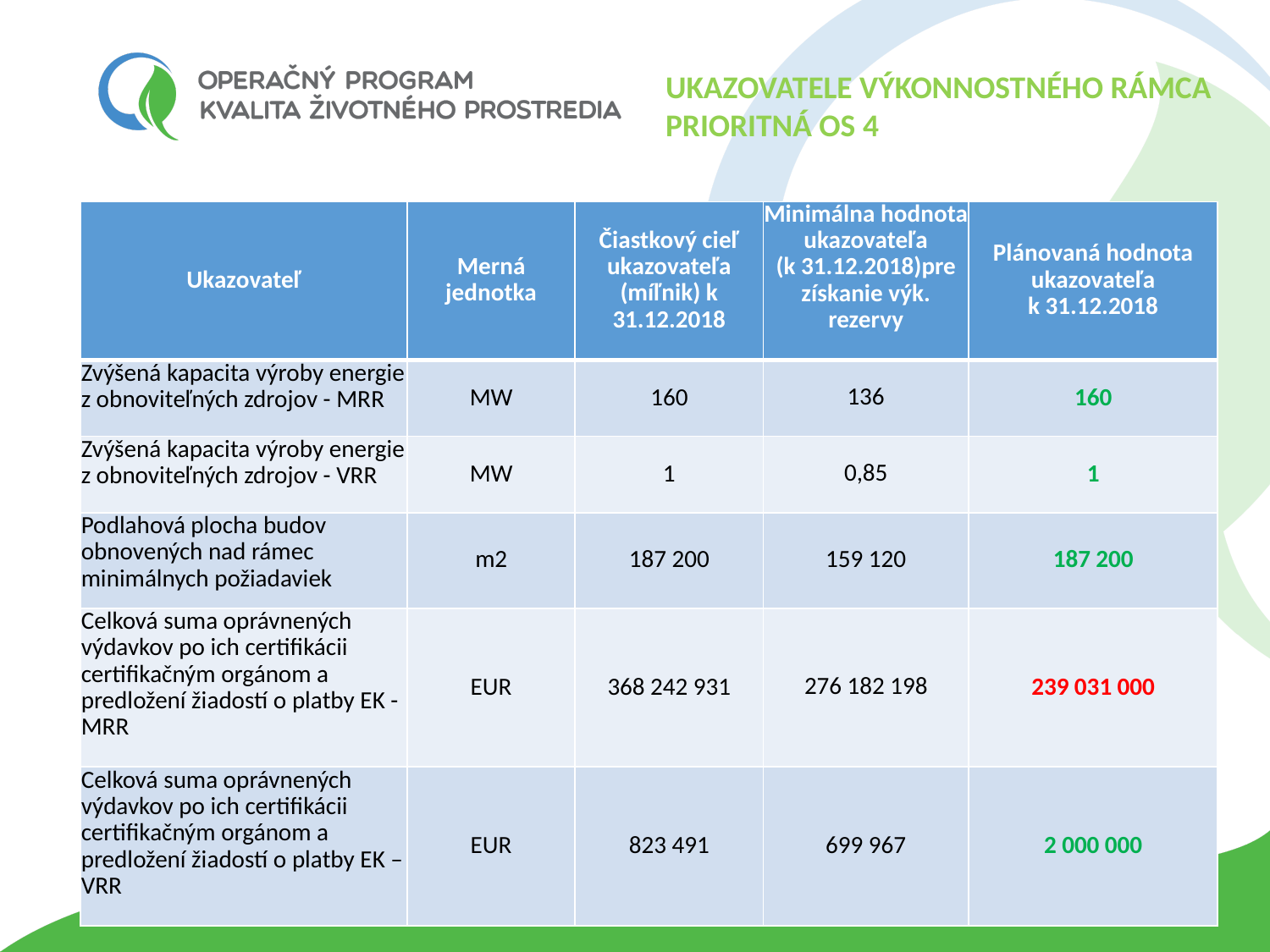

UKAZOVATELE VÝKONNOSTNÉHO RÁMCA Prioritná os 4
| Ukazovateľ | Merná jednotka | Čiastkový cieľ ukazovateľa (míľnik) k 31.12.2018 | Minimálna hodnota ukazovateľa (k 31.12.2018)pre získanie výk. rezervy | Plánovaná hodnota ukazovateľa k 31.12.2018 |
| --- | --- | --- | --- | --- |
| Zvýšená kapacita výroby energie z obnoviteľných zdrojov - MRR | MW | 160 | 136 | 160 |
| Zvýšená kapacita výroby energie z obnoviteľných zdrojov - VRR | MW | 1 | 0,85 | 1 |
| Podlahová plocha budov obnovených nad rámec minimálnych požiadaviek | m2 | 187 200 | 159 120 | 187 200 |
| Celková suma oprávnených výdavkov po ich certifikácii certifikačným orgánom a predložení žiadostí o platby EK - MRR | EUR | 368 242 931 | 276 182 198 | 239 031 000 |
| Celková suma oprávnených výdavkov po ich certifikácii certifikačným orgánom a predložení žiadostí o platby EK – VRR | EUR | 823 491 | 699 967 | 2 000 000 |
#